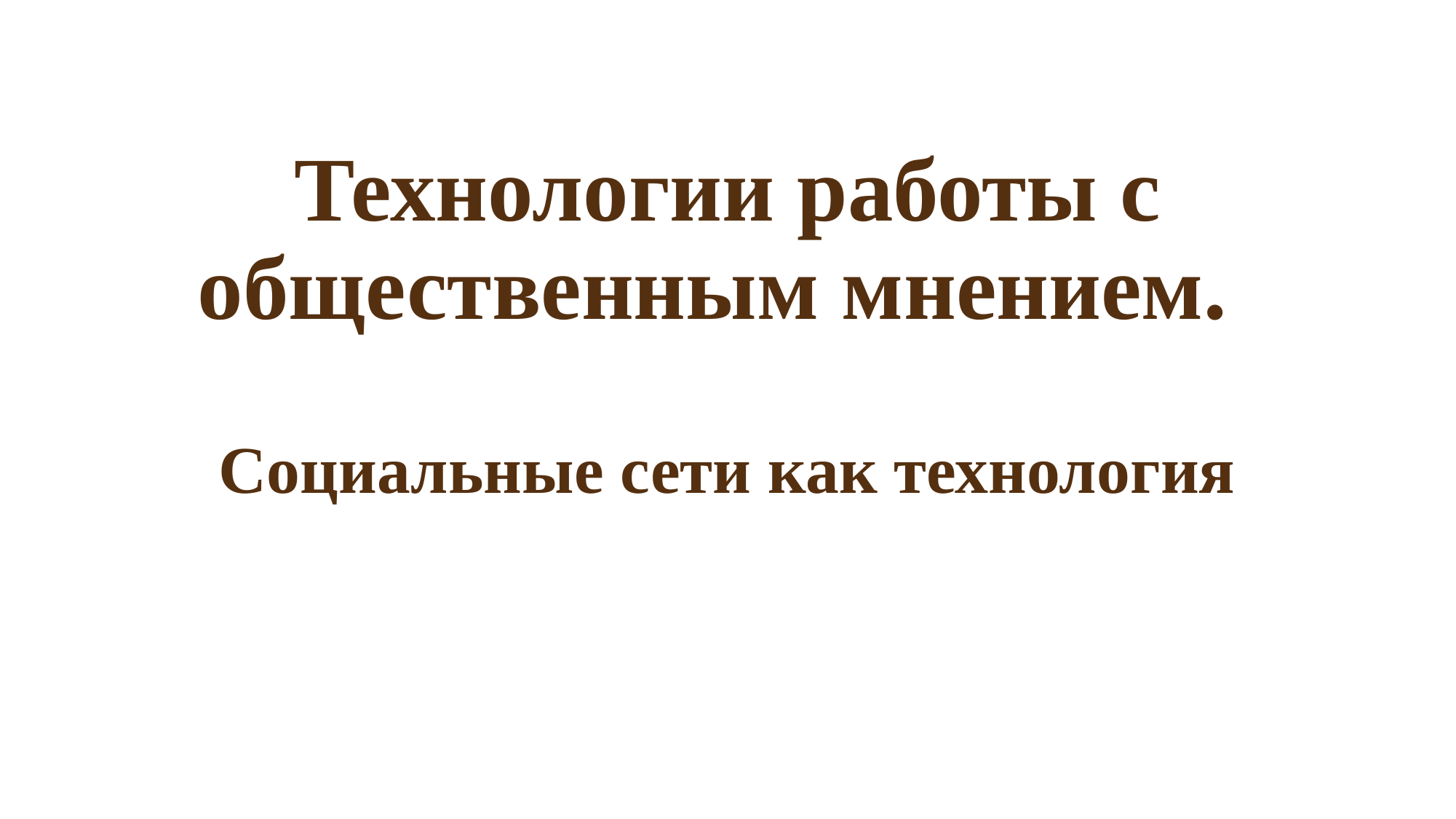

# Технологии работы с общественным мнением.
Социальные сети как технология